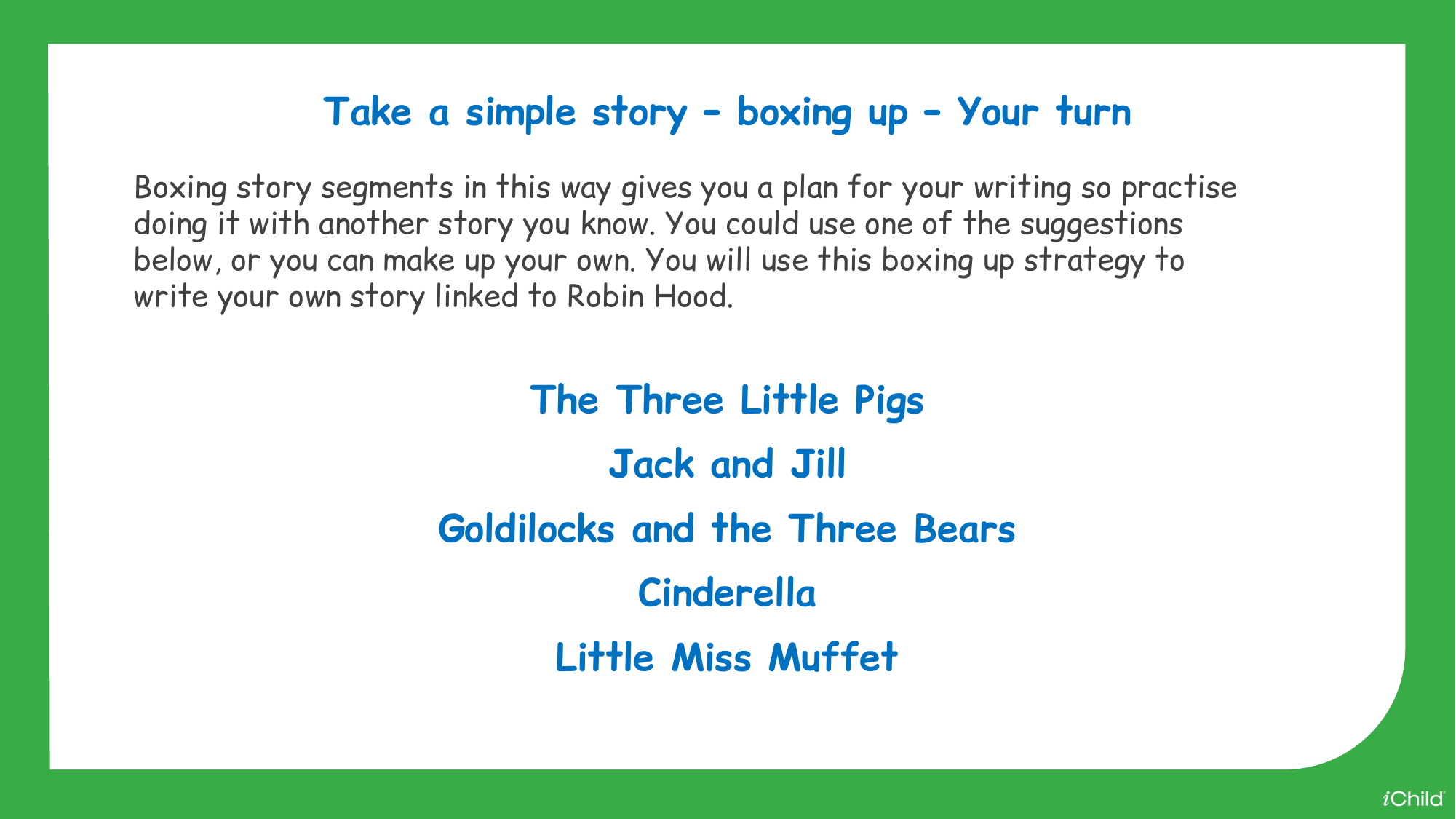

Take a simple story – boxing up – Your turn
Boxing story segments in this way gives you a plan for your writing so practise doing it with another story you know. You could use one of the suggestions below, or you can make up your own. You will use this boxing up strategy to write your own story linked to Robin Hood.
The Three Little Pigs
Jack and Jill
Goldilocks and the Three Bears
Cinderella
Little Miss Muffet